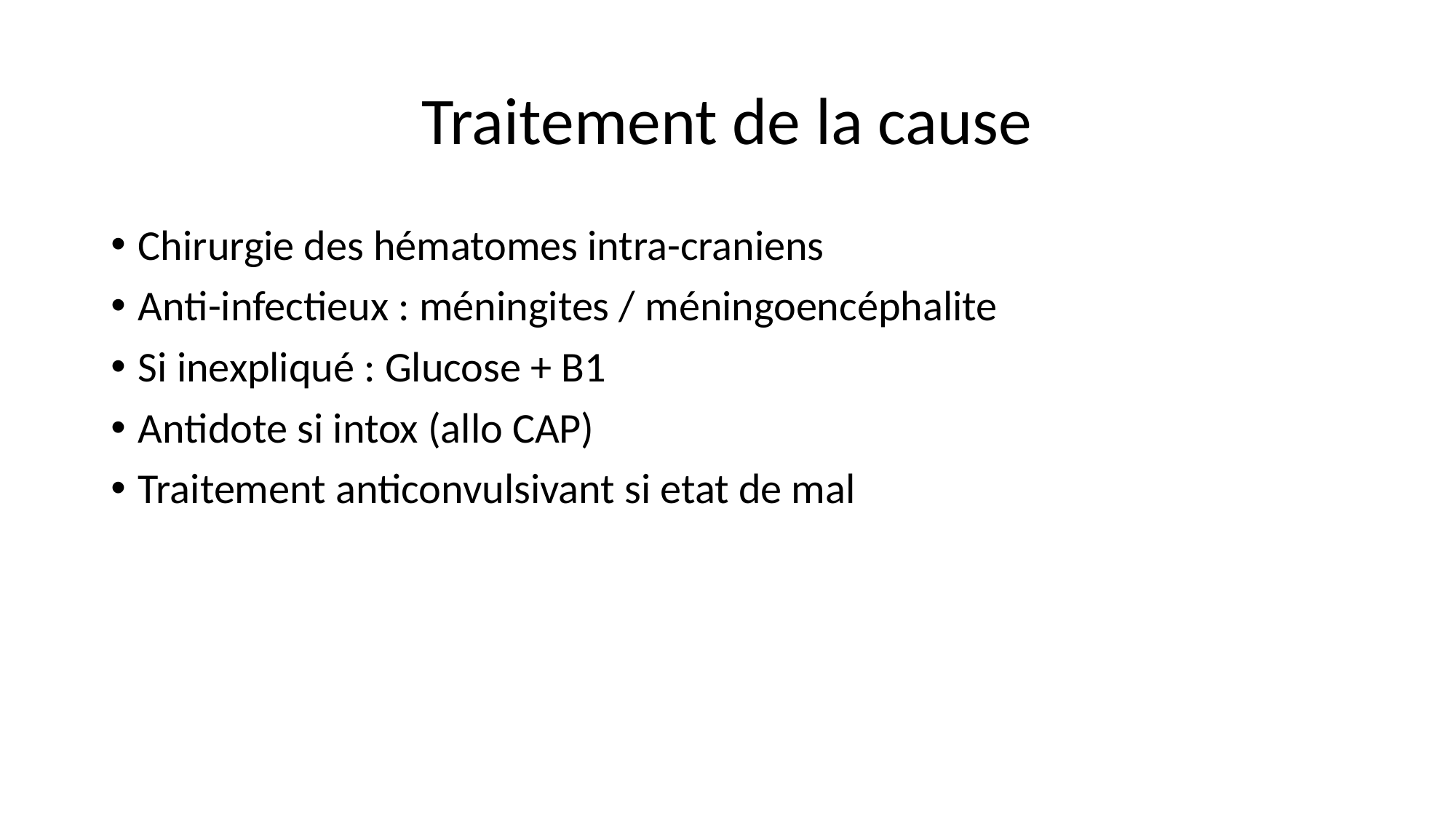

# Traitement de la cause
Chirurgie des hématomes intra-craniens
Anti-infectieux : méningites / méningoencéphalite
Si inexpliqué : Glucose + B1
Antidote si intox (allo CAP)
Traitement anticonvulsivant si etat de mal